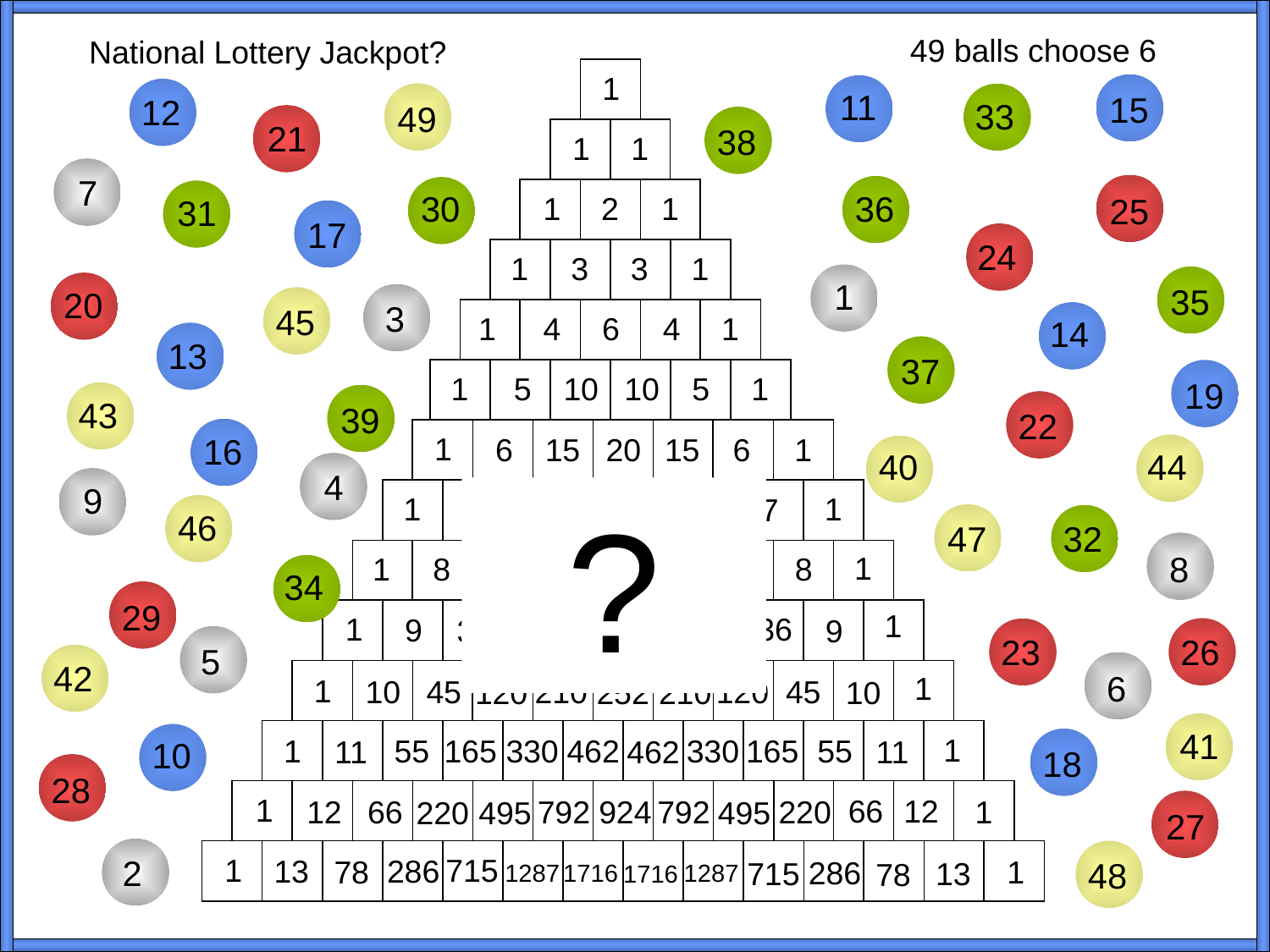

49 balls choose 6
National Lottery Jackpot?

1
1
1
1
2
1
1
1
3
3
1
4
6
4
1
1
5
10
10
5
1
1
6
15
20
15
6
1
1
7
1
21
35
35
21
7
1
1
8
8
28
56
70
56
28
1
1
36
9
36
84
9
84
126
126
1
1
10
120
45
45
210
210
10
120
252
1
1
330
165
55
462
330
55
165
11
462
11
1
66
12
220
12
792
66
792
924
1
495
495
220
1
715
286
13
1
78
286
13
715
78
1287
1716
1287
1716

15

11

12

49

33

21

38

7

25

36

30

31

17

24

1

35

20

3

45

14

13

37

19

43

39

22

16

44

40

4

9
?

46

47

32

8

34

29

26

23

5

42

6

41

10

18
Lottery

28

27

2

48